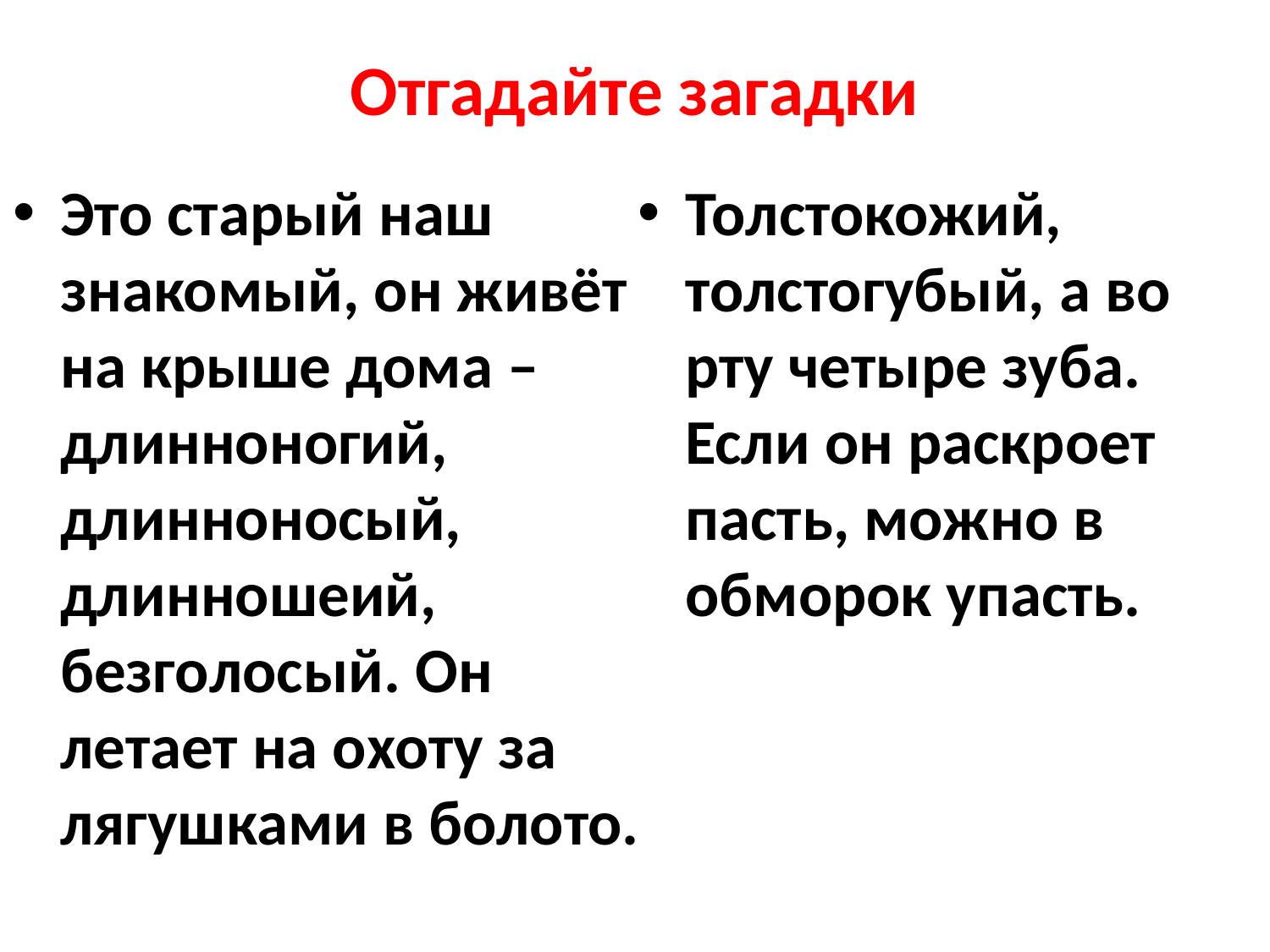

# Отгадайте загадки
Это старый наш знакомый, он живёт на крыше дома – длинноногий, длинноносый, длинношеий, безголосый. Он летает на охоту за лягушками в болото.
Толстокожий, толстогубый, а во рту четыре зуба. Если он раскроет пасть, можно в обморок упасть.